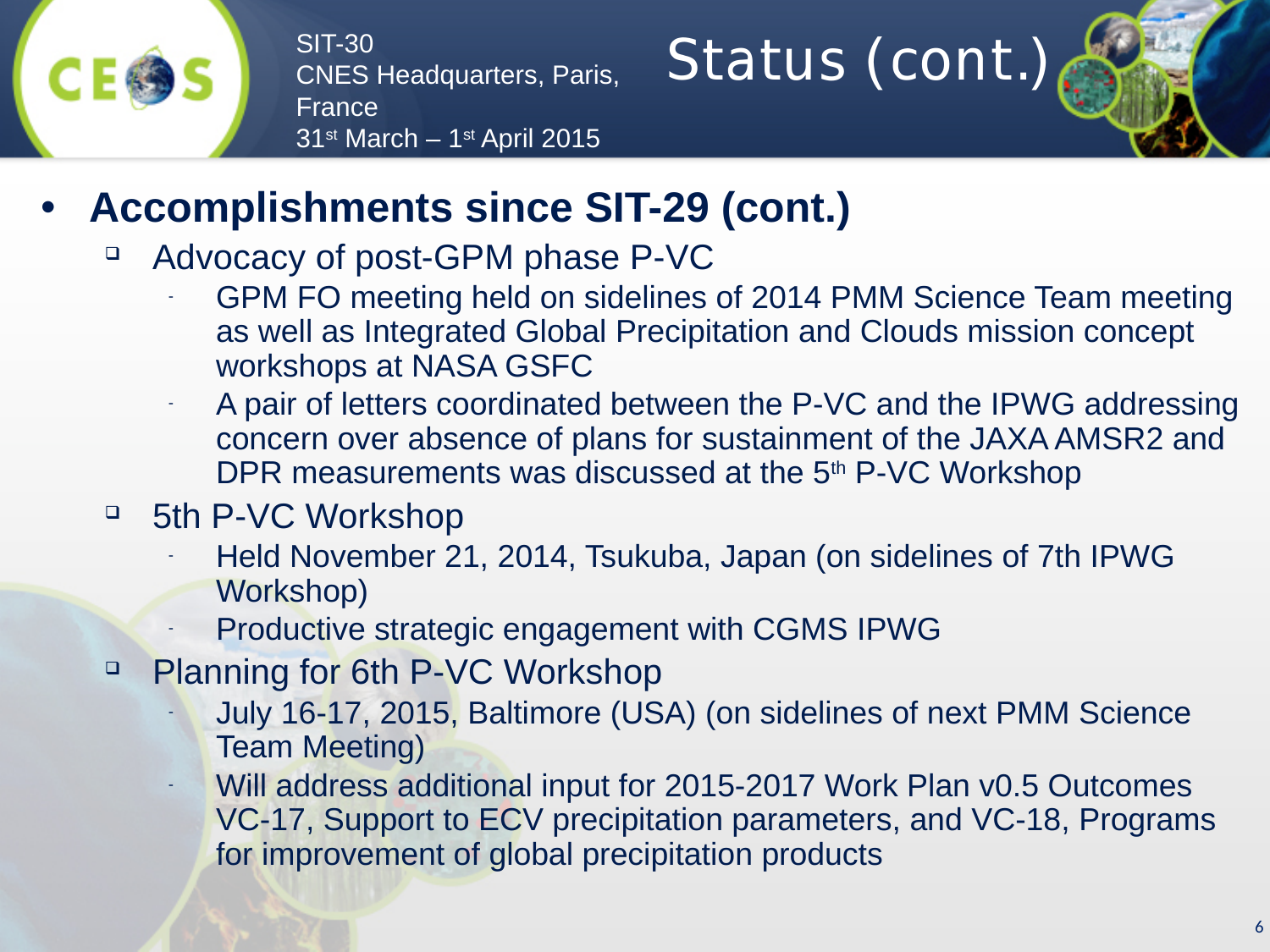

Status (cont.)
Accomplishments since SIT-29 (cont.)
Advocacy of post-GPM phase P-VC
GPM FO meeting held on sidelines of 2014 PMM Science Team meeting as well as Integrated Global Precipitation and Clouds mission concept workshops at NASA GSFC
A pair of letters coordinated between the P-VC and the IPWG addressing concern over absence of plans for sustainment of the JAXA AMSR2 and DPR measurements was discussed at the 5th P-VC Workshop
5th P-VC Workshop
Held November 21, 2014, Tsukuba, Japan (on sidelines of 7th IPWG Workshop)
Productive strategic engagement with CGMS IPWG
Planning for 6th P-VC Workshop
July 16-17, 2015, Baltimore (USA) (on sidelines of next PMM Science Team Meeting)
Will address additional input for 2015-2017 Work Plan v0.5 Outcomes VC-17, Support to ECV precipitation parameters, and VC-18, Programs for improvement of global precipitation products

6